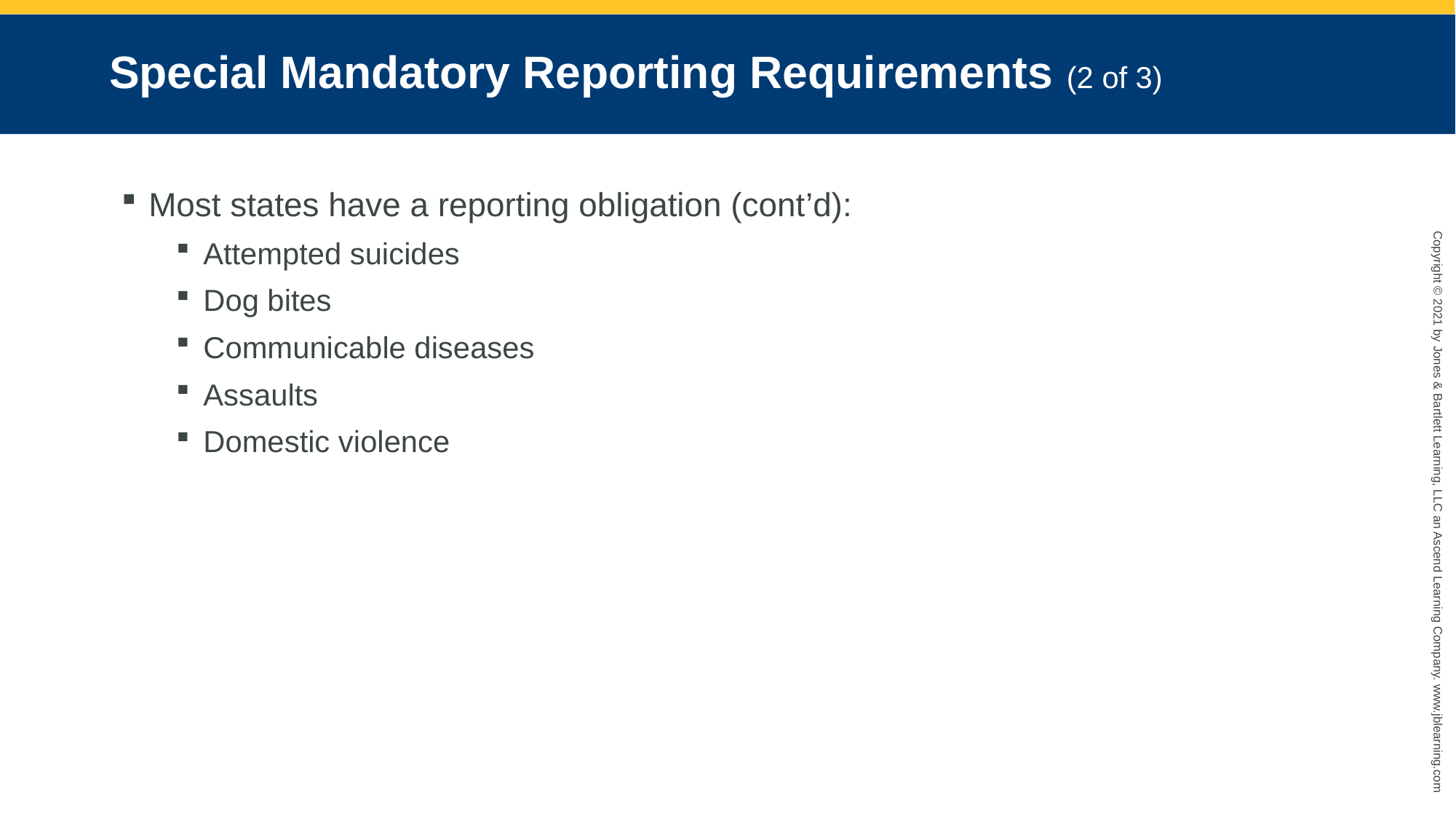

# Special Mandatory Reporting Requirements (2 of 3)
Most states have a reporting obligation (cont’d):
Attempted suicides
Dog bites
Communicable diseases
Assaults
Domestic violence